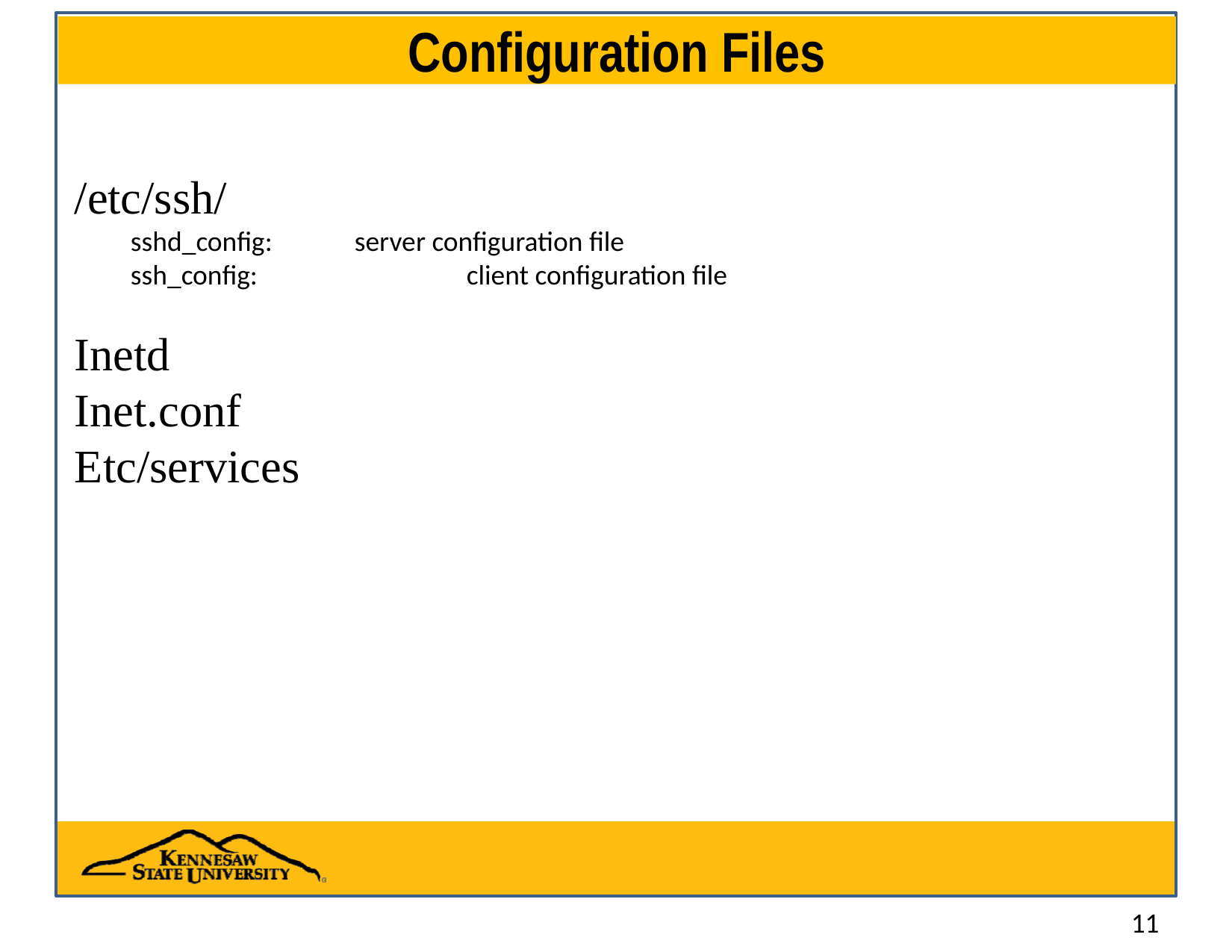

# Configuration Files
/etc/ssh/
sshd_config: 	server configuration file
ssh_config:		client configuration file

Inetd
Inet.conf
Etc/services